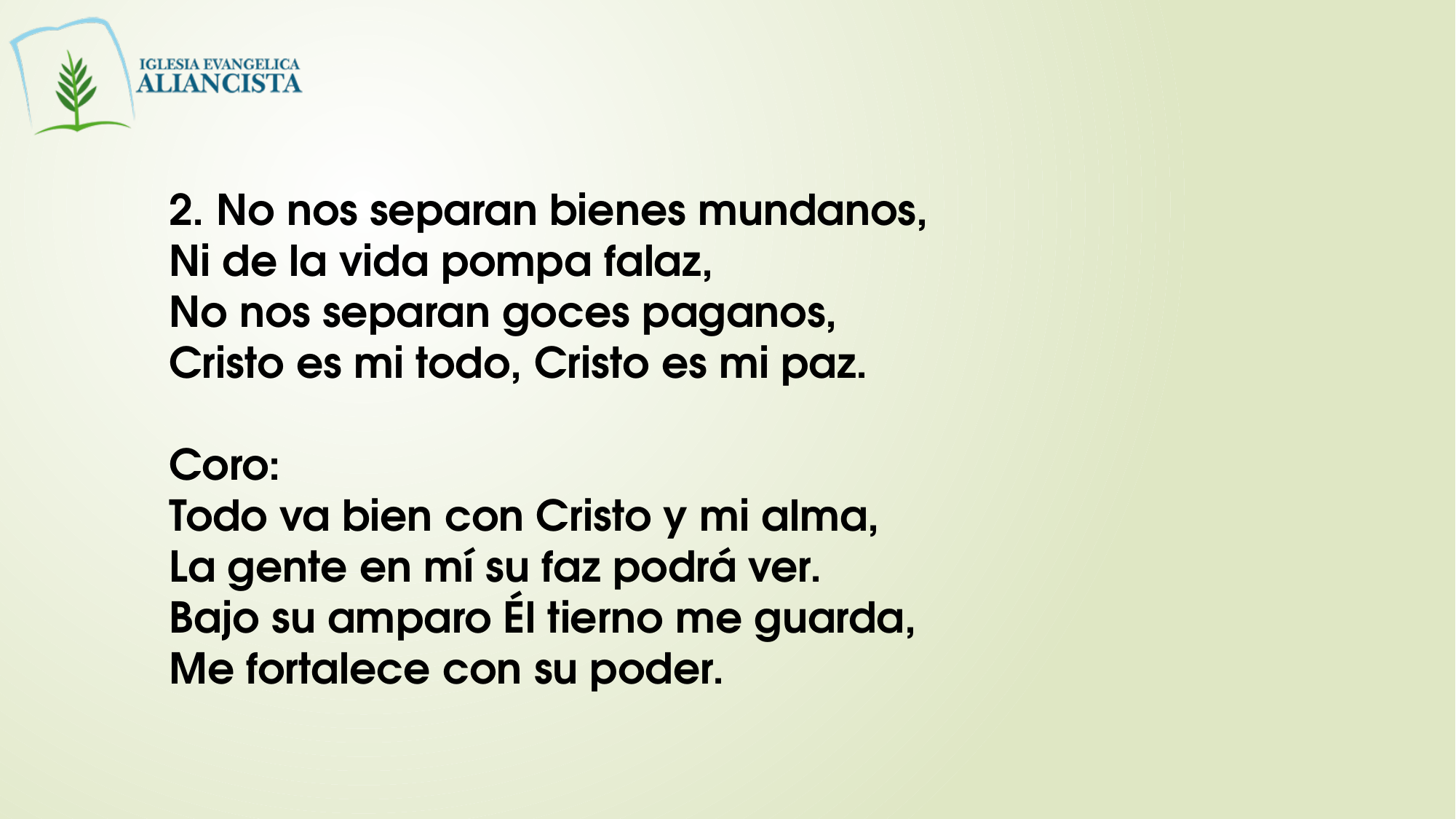

2. No nos separan bienes mundanos,
Ni de la vida pompa falaz,
No nos separan goces paganos,
Cristo es mi todo, Cristo es mi paz.

Coro:
Todo va bien con Cristo y mi alma,
La gente en mí su faz podrá ver.
Bajo su amparo Él tierno me guarda,
Me fortalece con su poder.